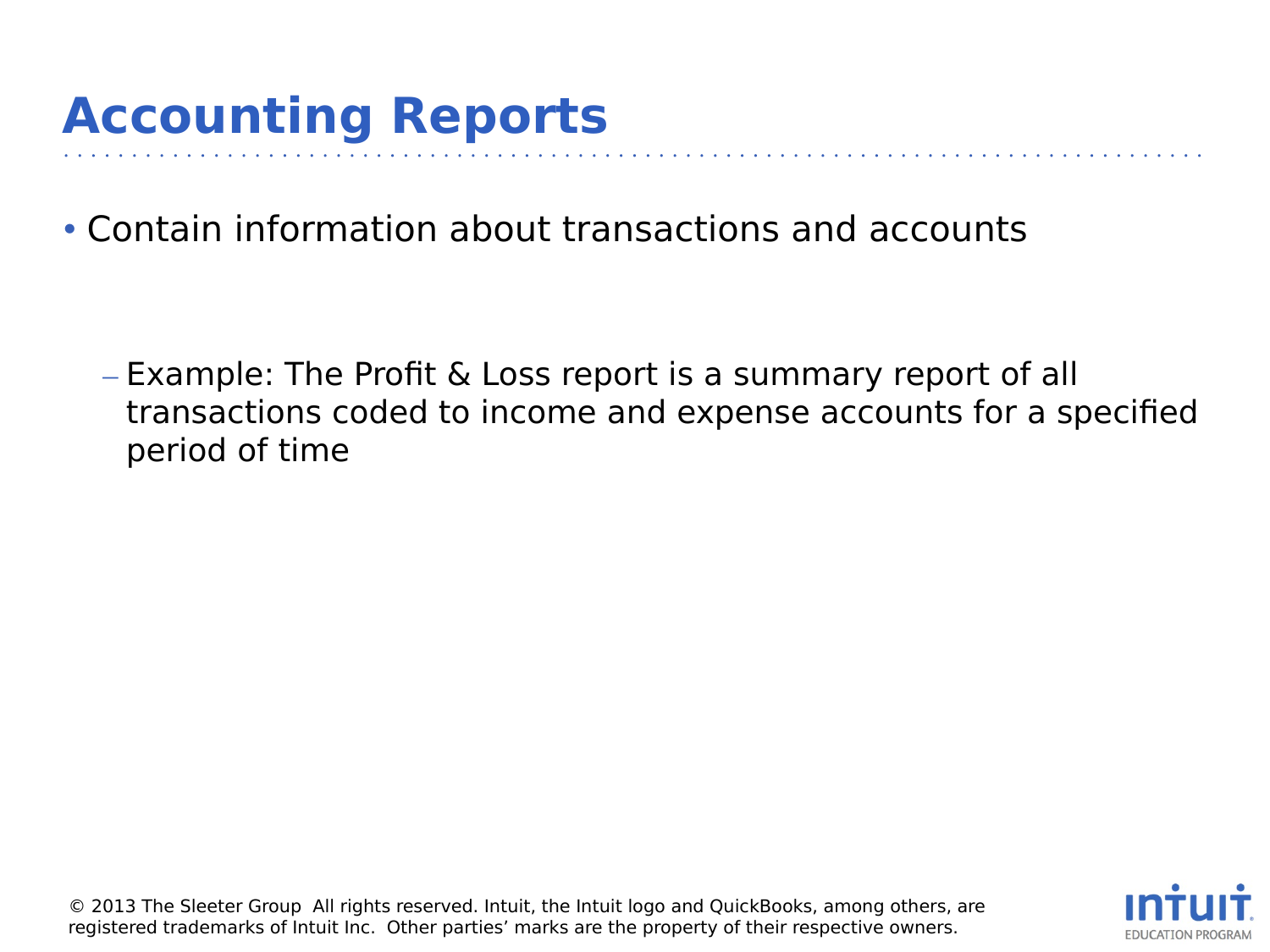

# Accounting Reports
Contain information about transactions and accounts

Example: The Profit & Loss report is a summary report of all transactions coded to income and expense accounts for a specified period of time